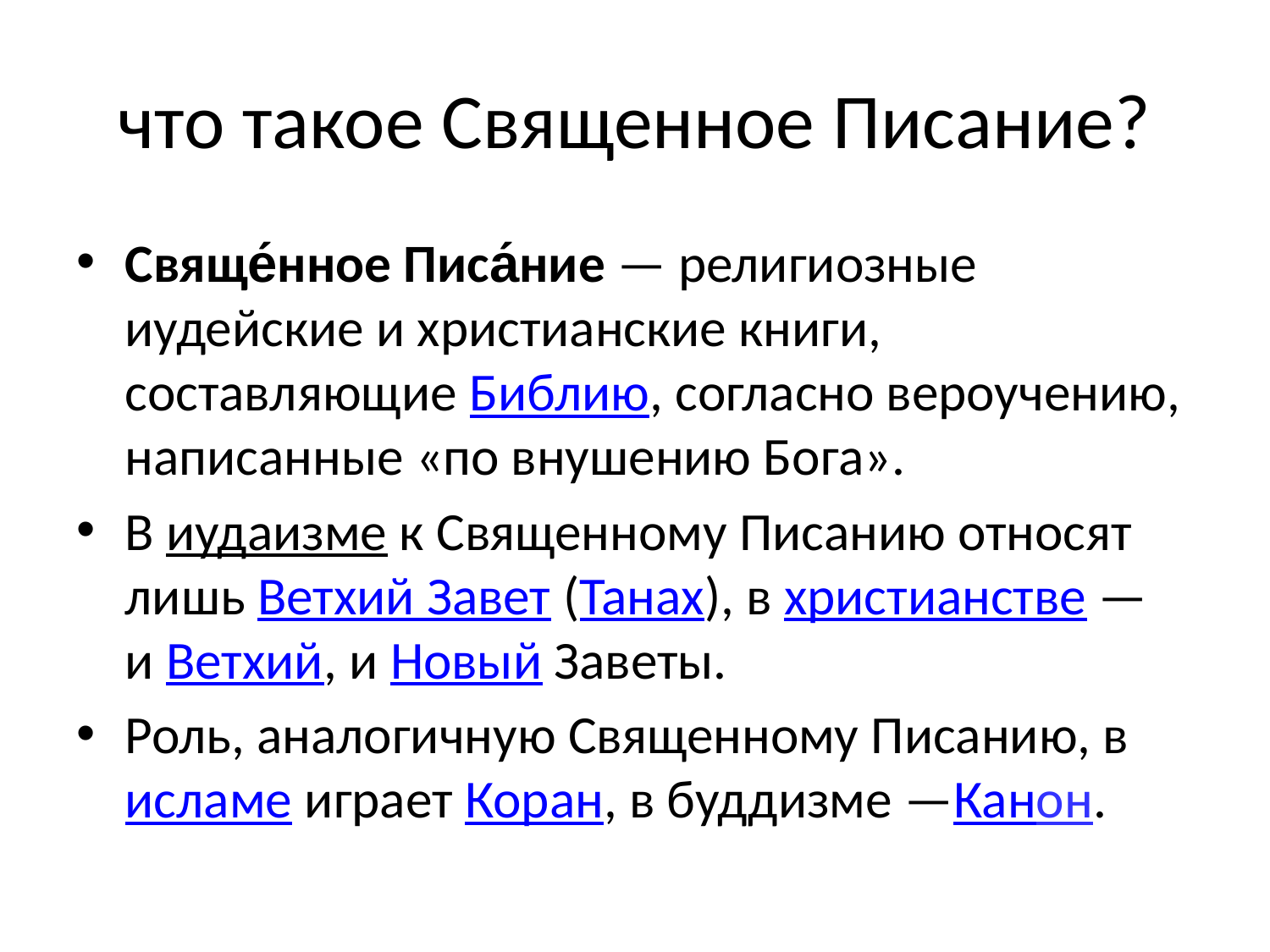

# что такое Священное Писание?
Свяще́нное Писа́ние — религиозные иудейские и христианские книги, составляющие Библию, согласно вероучению, написанные «по внушению Бога».
В иудаизме к Священному Писанию относят лишь Ветхий Завет (Танах), в христианстве — и Ветхий, и Новый Заветы.
Роль, аналогичную Священному Писанию, в исламе играет Коран, в буддизме —Канон.